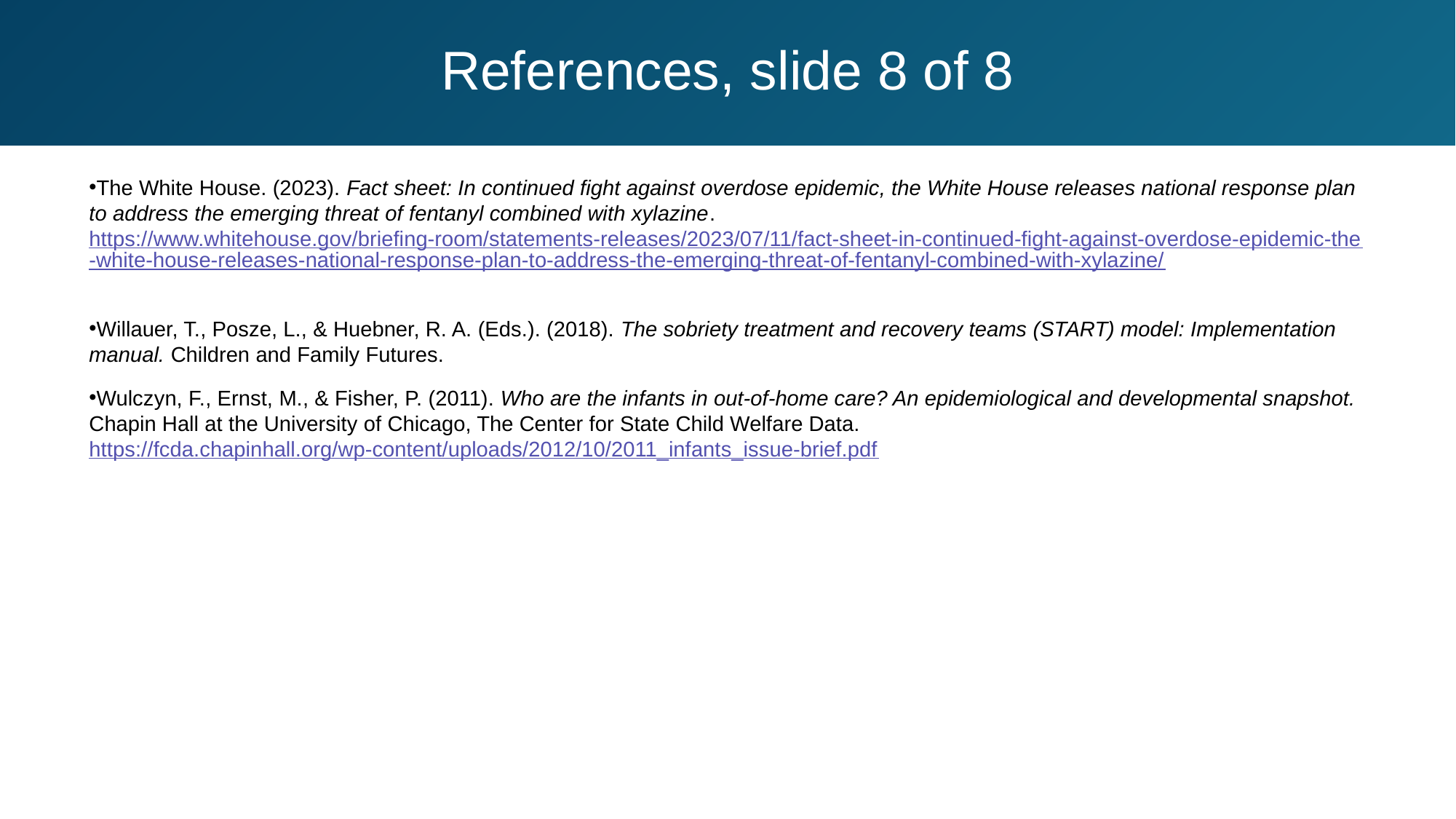

# References, slide 8 of 8
The White House. (2023). Fact sheet: In continued fight against overdose epidemic, the White House releases national response plan to address the emerging threat of fentanyl combined with xylazine. https://www.whitehouse.gov/briefing-room/statements-releases/2023/07/11/fact-sheet-in-continued-fight-against-overdose-epidemic-the-white-house-releases-national-response-plan-to-address-the-emerging-threat-of-fentanyl-combined-with-xylazine/
Willauer, T., Posze, L., & Huebner, R. A. (Eds.). (2018). The sobriety treatment and recovery teams (START) model: Implementation manual. Children and Family Futures.
Wulczyn, F., Ernst, M., & Fisher, P. (2011). Who are the infants in out-of-home care? An epidemiological and developmental snapshot. Chapin Hall at the University of Chicago, The Center for State Child Welfare Data. https://fcda.chapinhall.org/wp-content/uploads/2012/10/2011_infants_issue-brief.pdf